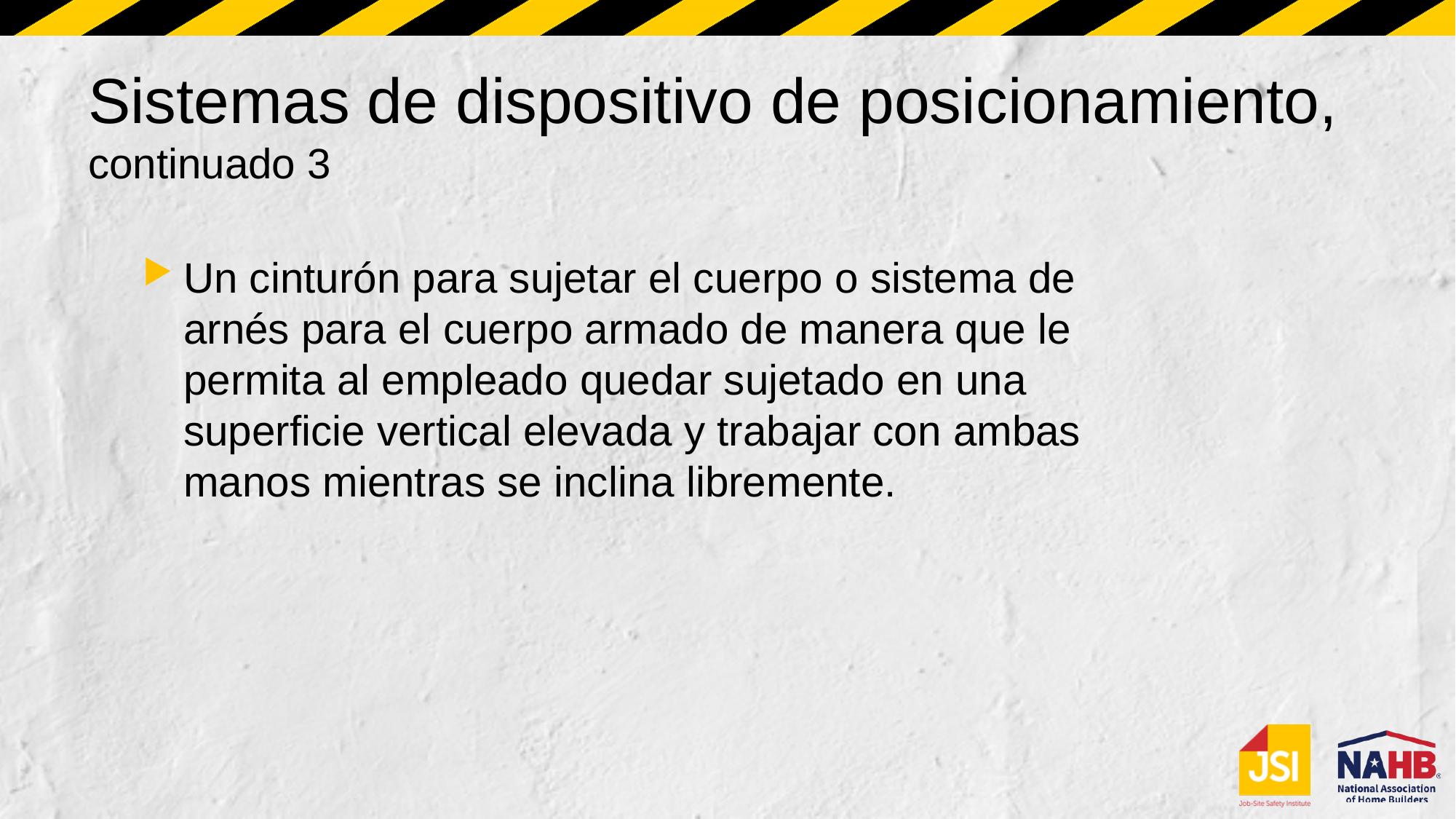

# Sistemas de dispositivo de posicionamiento, continuado 3
Un cinturón para sujetar el cuerpo o sistema de arnés para el cuerpo armado de manera que le permita al empleado quedar sujetado en una superficie vertical elevada y trabajar con ambas manos mientras se inclina libremente.